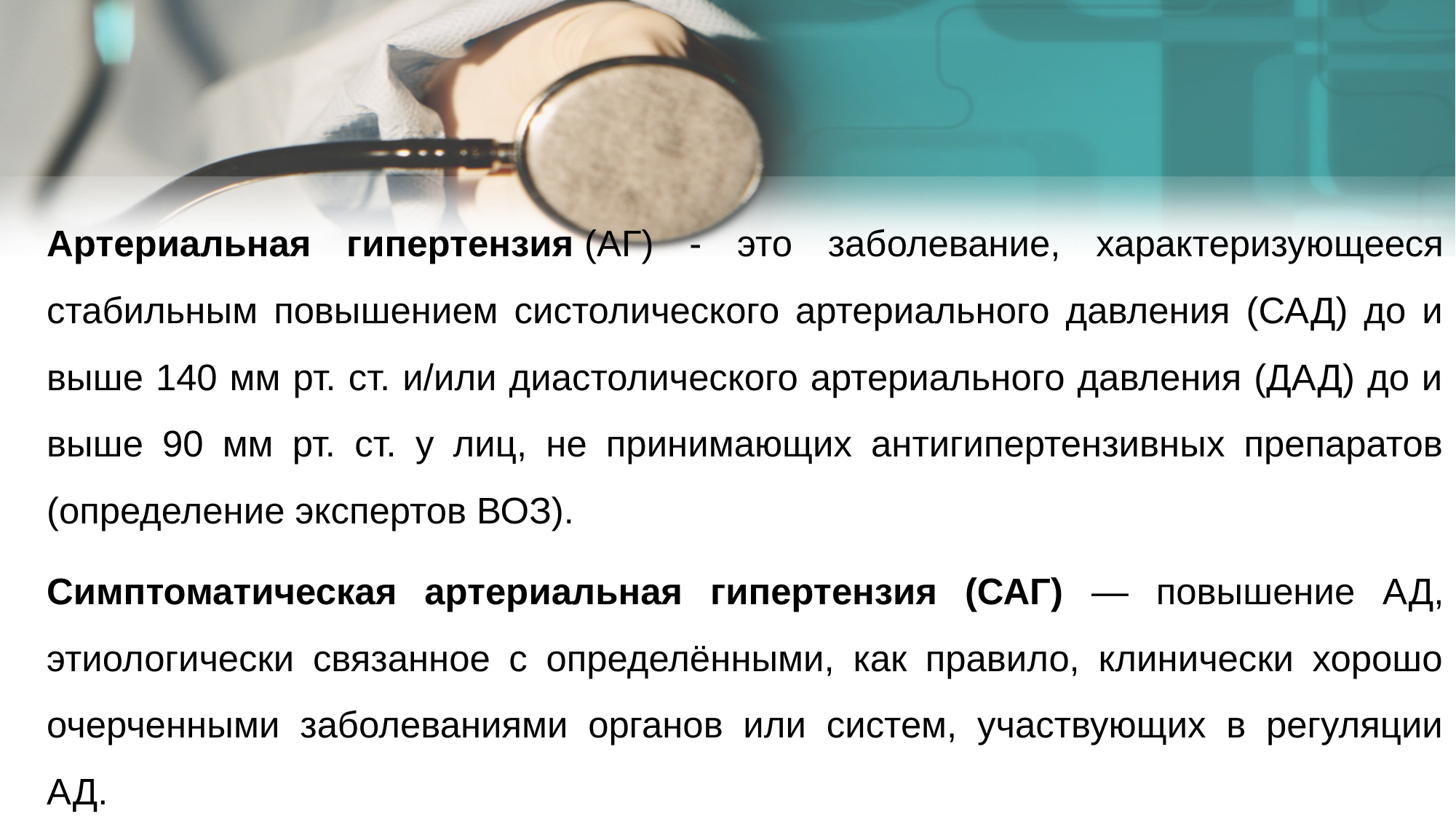

Артериальная гипертензия (АГ) - это заболевание, характеризующееся стабильным повышением систолического артериального давления (САД) до и выше 140 мм рт. ст. и/или диастолического артериального давления (ДАД) до и выше 90 мм рт. ст. у лиц, не принимающих антигипертензивных препаратов (определение экспертов ВОЗ).
	Симптоматическая артериальная гипертензия (САГ) — повышение АД, этиологически связанное с определёнными, как правило, клинически хорошо очерченными заболеваниями органов или систем, участвующих в регуляции АД.